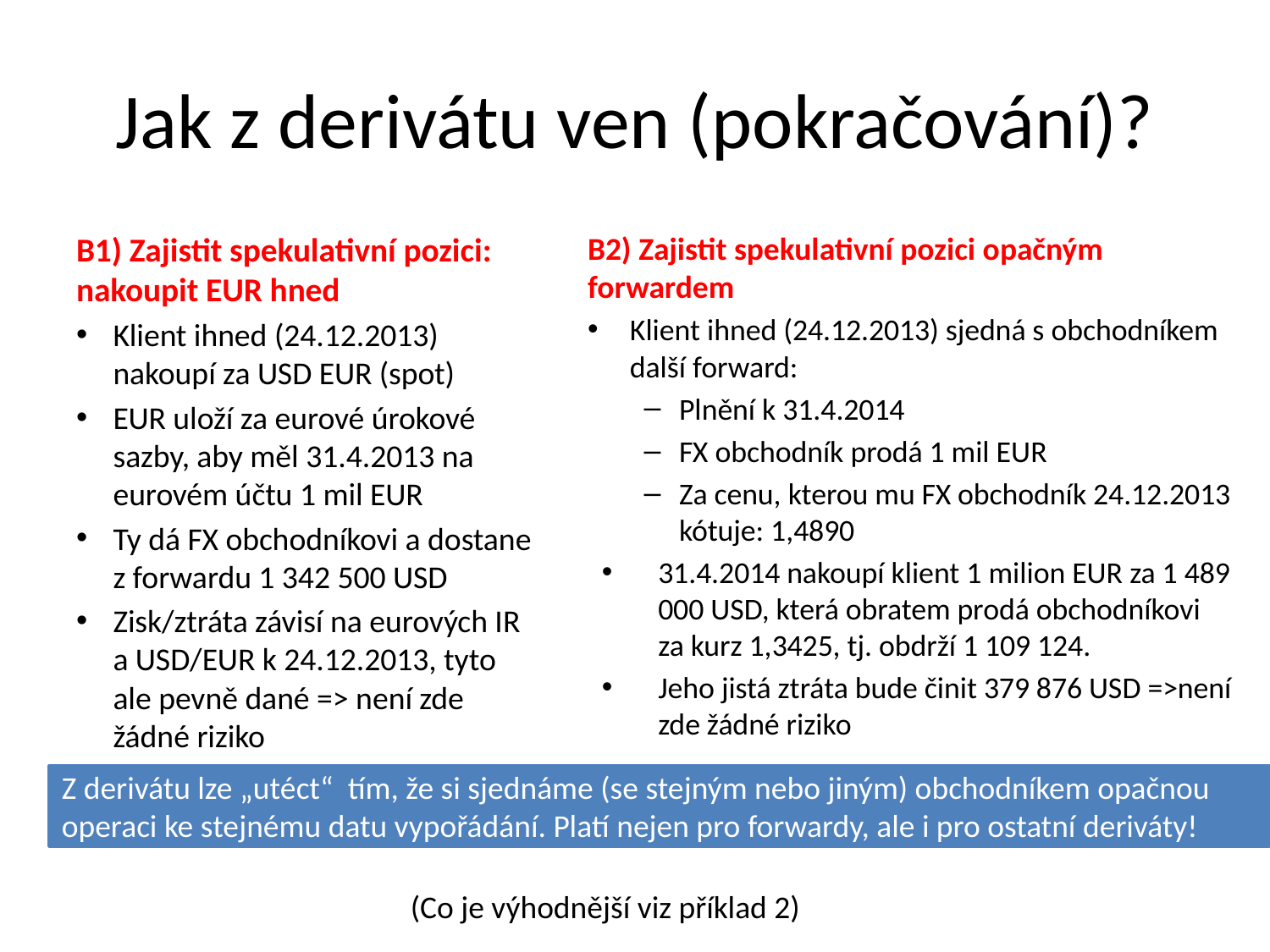

# Jak z derivátu ven (pokračování)?
B1) Zajistit spekulativní pozici: nakoupit EUR hned
Klient ihned (24.12.2013) nakoupí za USD EUR (spot)
EUR uloží za eurové úrokové sazby, aby měl 31.4.2013 na eurovém účtu 1 mil EUR
Ty dá FX obchodníkovi a dostane z forwardu 1 342 500 USD
Zisk/ztráta závisí na eurových IR a USD/EUR k 24.12.2013, tyto ale pevně dané => není zde žádné riziko
B2) Zajistit spekulativní pozici opačným forwardem
Klient ihned (24.12.2013) sjedná s obchodníkem další forward:
Plnění k 31.4.2014
FX obchodník prodá 1 mil EUR
Za cenu, kterou mu FX obchodník 24.12.2013 kótuje: 1,4890
31.4.2014 nakoupí klient 1 milion EUR za 1 489 000 USD, která obratem prodá obchodníkovi za kurz 1,3425, tj. obdrží 1 109 124.
Jeho jistá ztráta bude činit 379 876 USD =>není zde žádné riziko
Z derivátu lze „utéct“  tím, že si sjednáme (se stejným nebo jiným) obchodníkem opačnou operaci ke stejnému datu vypořádání. Platí nejen pro forwardy, ale i pro ostatní deriváty!
(Co je výhodnější viz příklad 2)